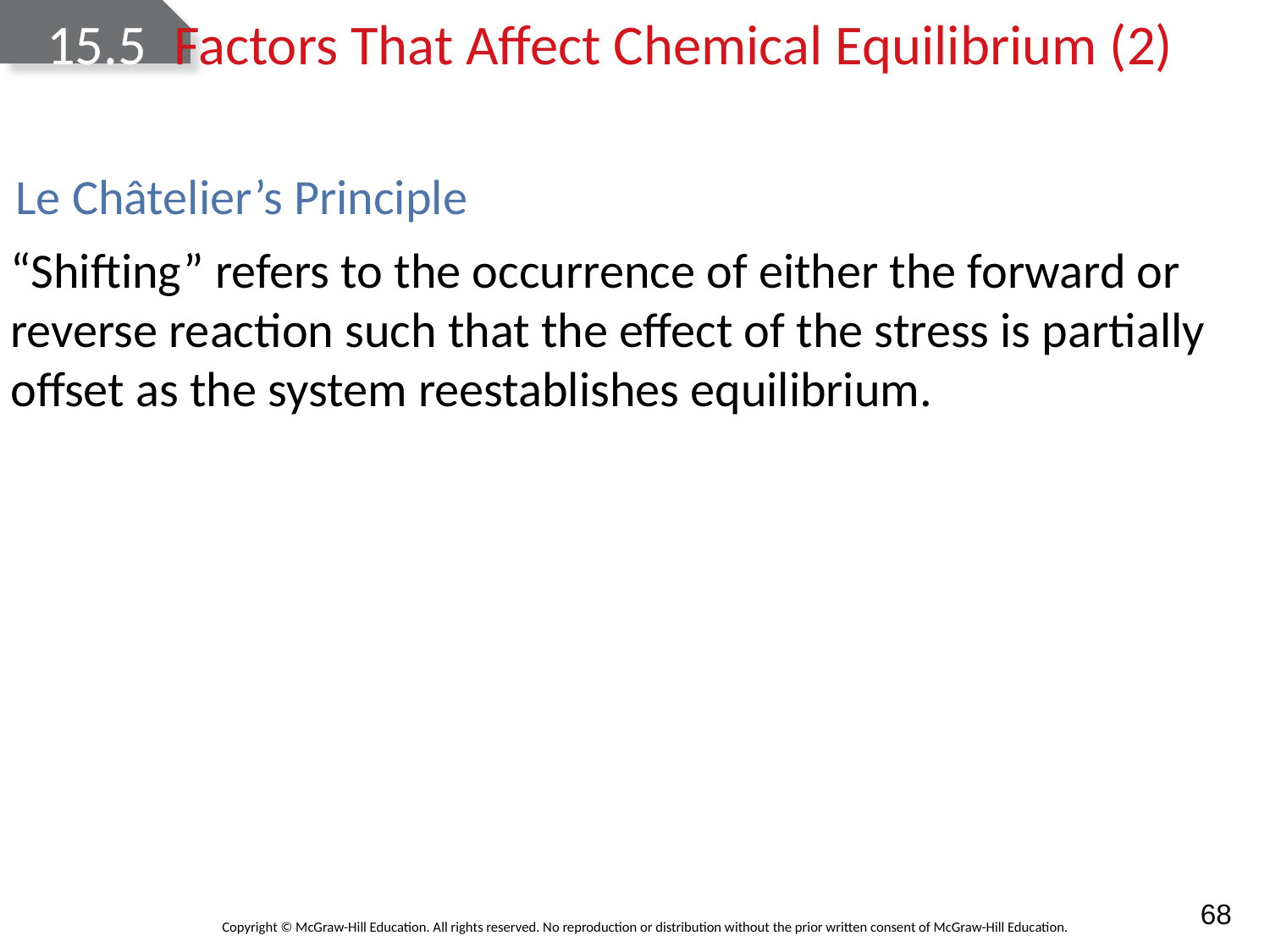

# 15.5	Factors That Affect Chemical Equilibrium (2)
Le Châtelier’s Principle
“Shifting” refers to the occurrence of either the forward or reverse reaction such that the effect of the stress is partially offset as the system reestablishes equilibrium.